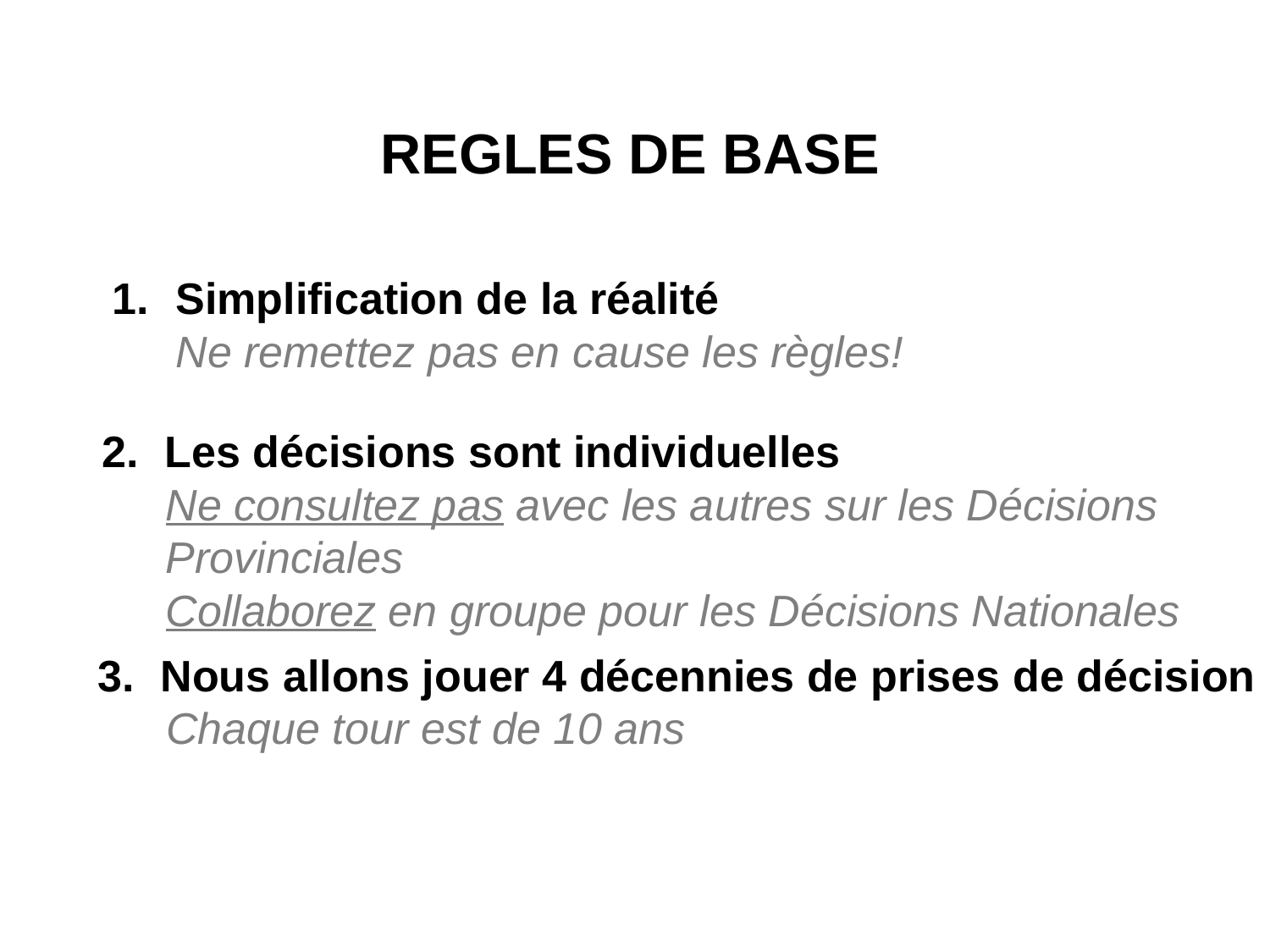

REGLES DE BASE
Simplification de la réalité
Ne remettez pas en cause les règles!
Les décisions sont individuelles
­­Ne consultez pas avec les autres sur les Décisions Provinciales
Collaborez en groupe pour les Décisions Nationales
Nous allons jouer 4 décennies de prises de décision
Chaque tour est de 10 ans